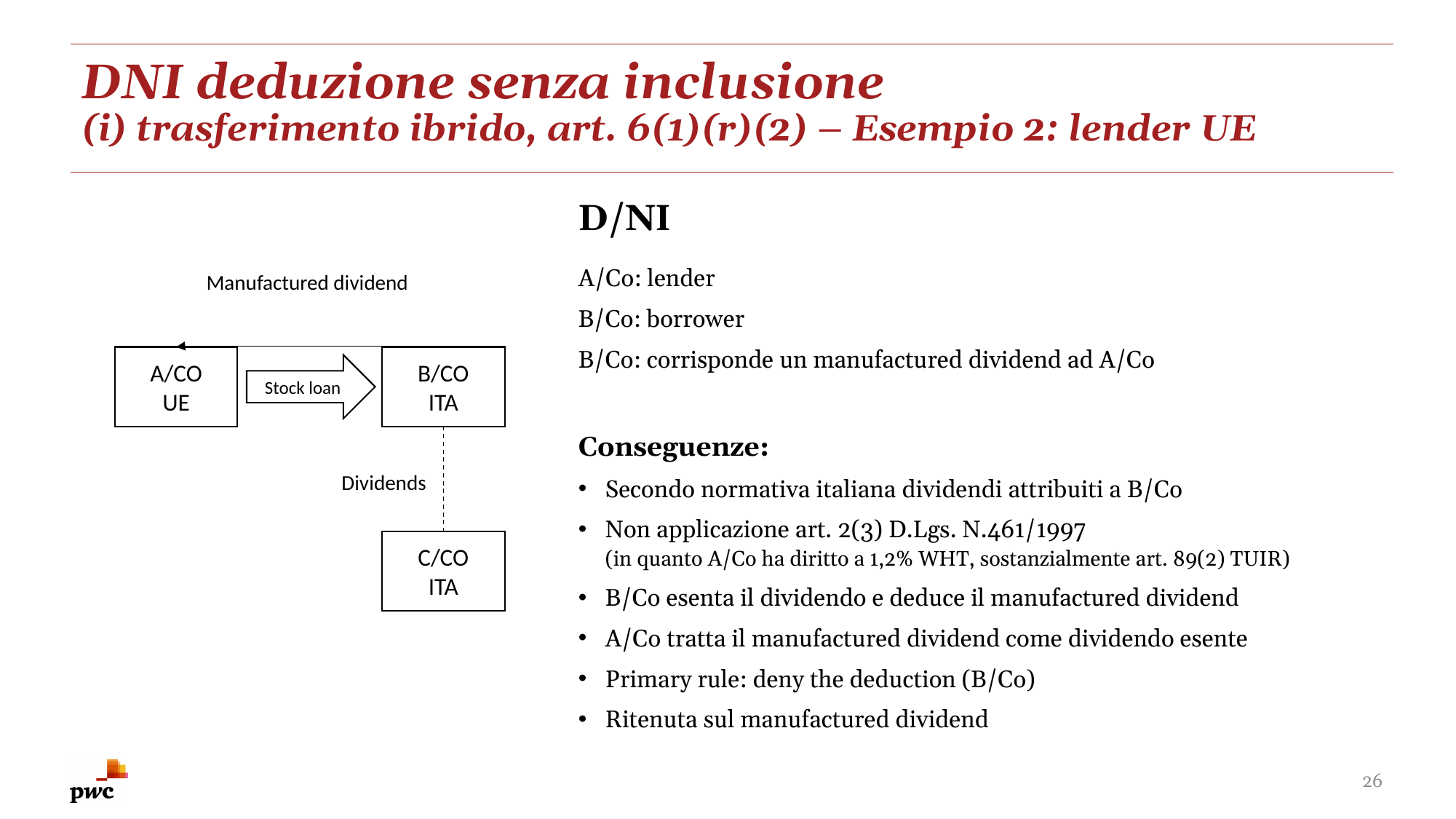

# DNI deduzione senza inclusione (i) trasferimento ibrido, art. 6(1)(r)(2) – Esempio 2: lender UE
D/NI
A/Co: lender
B/Co: borrower
B/Co: corrisponde un manufactured dividend ad A/Co

Conseguenze:
Secondo normativa italiana dividendi attribuiti a B/Co
Non applicazione art. 2(3) D.Lgs. N.461/1997
(in quanto A/Co ha diritto a 1,2% WHT, sostanzialmente art. 89(2) TUIR)
B/Co esenta il dividendo e deduce il manufactured dividend
A/Co tratta il manufactured dividend come dividendo esente
Primary rule: deny the deduction (B/Co)
Ritenuta sul manufactured dividend
Manufactured dividend
A/CO
UE
B/CO
ITA
Stock loan
Dividends
C/CO
ITA
26